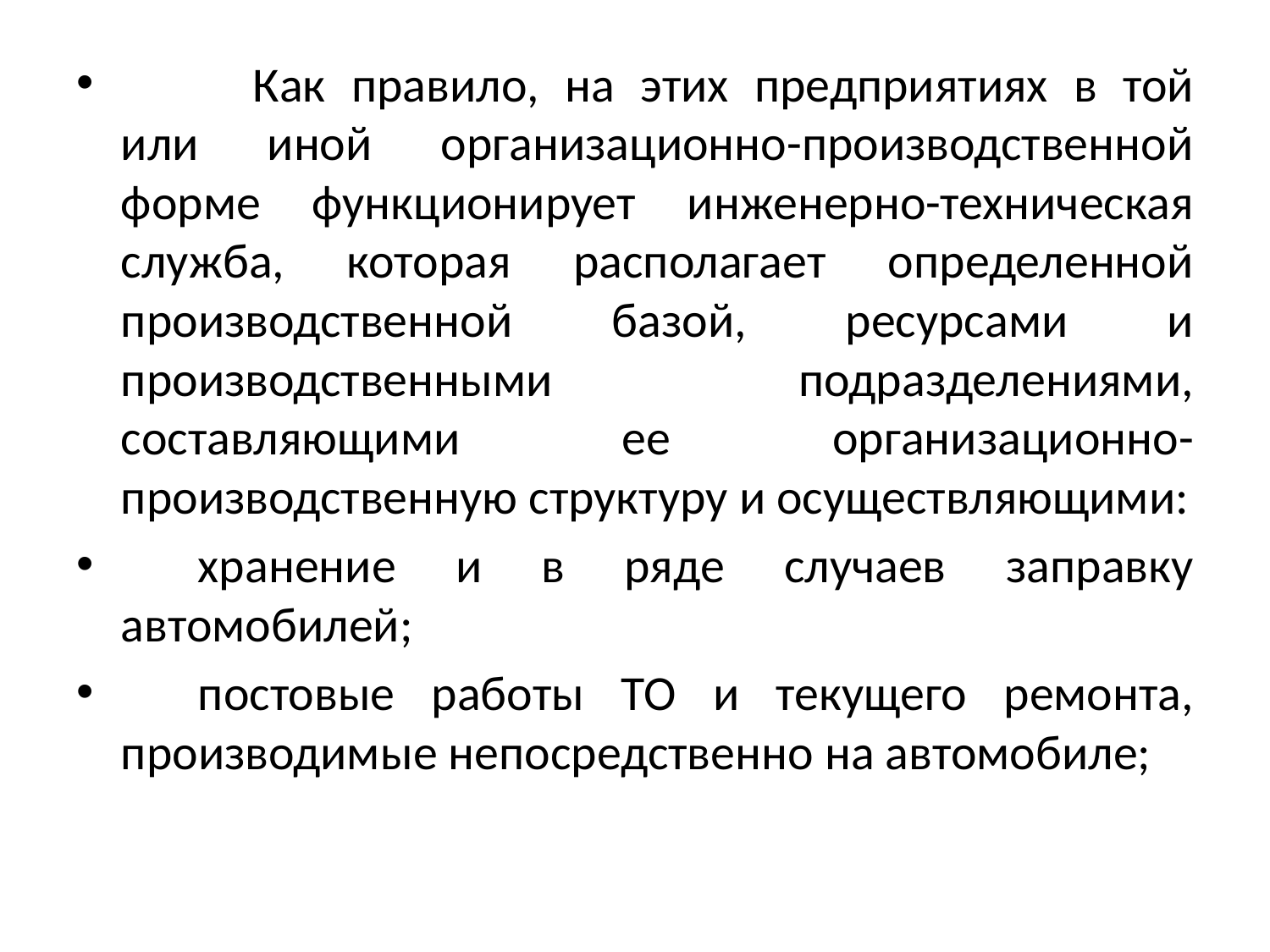

Как правило, на этих предприятиях в той или иной организационно-производственной форме функционирует инженерно-техническая служба, которая располагает определенной производственной базой, ресурсами и производственными подразделениями, составляющими ее организационно-производственную структуру и осуществляющими:
       хранение и в ряде случаев заправку автомобилей;
       постовые работы ТО и текущего ремонта, производимые непосредственно на автомобиле;